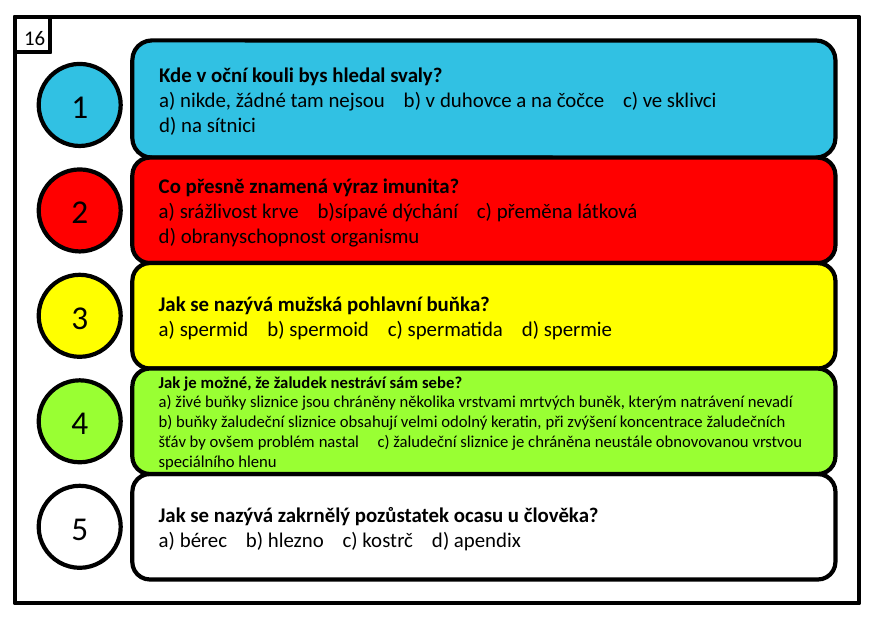

16

Kde v oční kouli bys hledal svaly?
a) nikde, žádné tam nejsou    b) v duhovce a na čočce    c) ve sklivci
d) na sítnici
1
Co přesně znamená výraz imunita?
a) srážlivost krve    b)sípavé dýchání    c) přeměna látková
d) obranyschopnost organismu
2
Jak se nazývá mužská pohlavní buňka?
a) spermid    b) spermoid    c) spermatida    d) spermie
3
Jak je možné, že žaludek nestráví sám sebe?
a) živé buňky sliznice jsou chráněny několika vrstvami mrtvých buněk, kterým natrávení nevadí    b) buňky žaludeční sliznice obsahují velmi odolný keratin, při zvýšení koncentrace žaludečních šťáv by ovšem problém nastal     c) žaludeční sliznice je chráněna neustále obnovovanou vrstvou speciálního hlenu
4
Jak se nazývá zakrnělý pozůstatek ocasu u člověka?
a) bérec    b) hlezno    c) kostrč    d) apendix
5